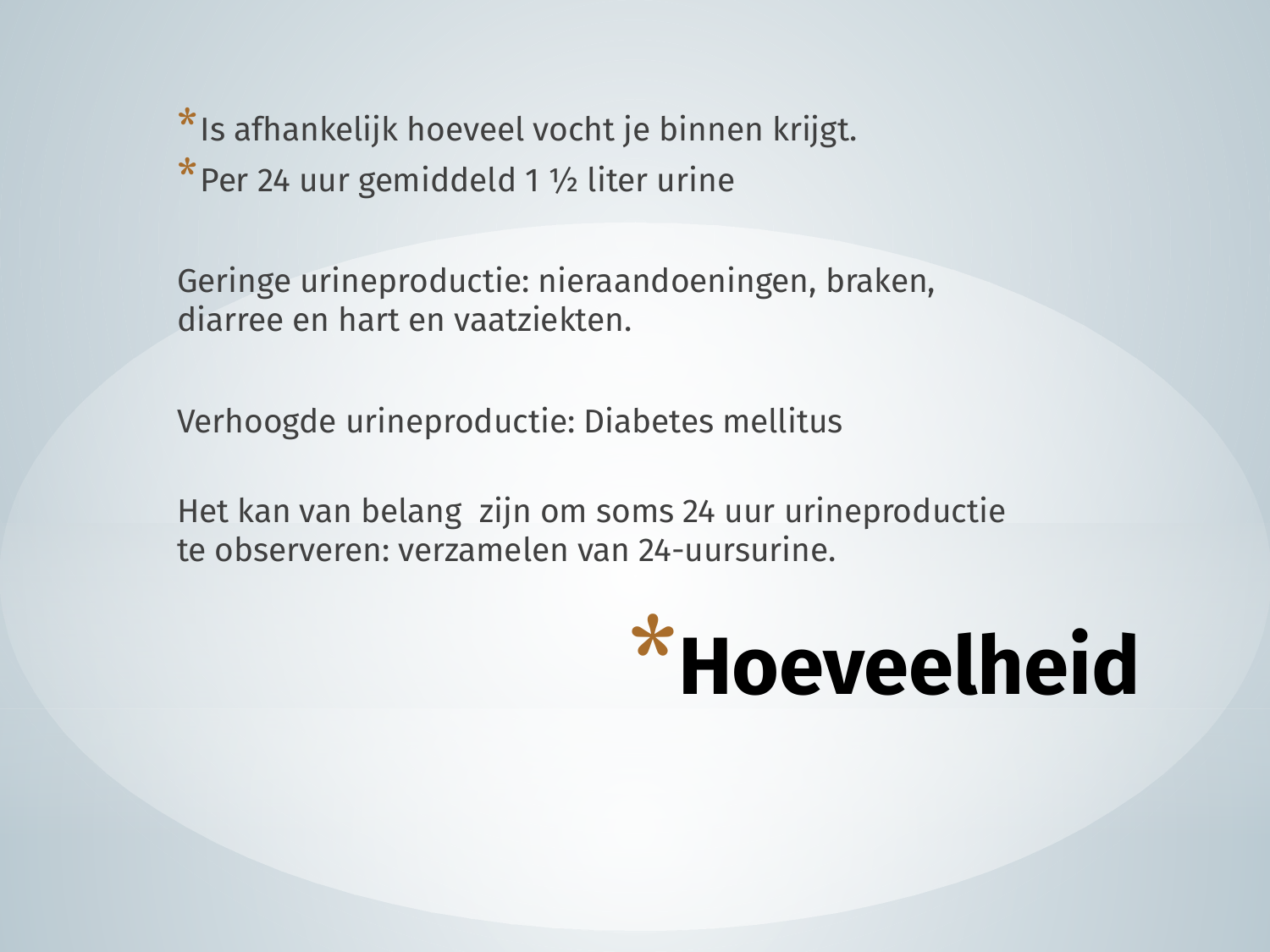

Is afhankelijk hoeveel vocht je binnen krijgt.
Per 24 uur gemiddeld 1 ½ liter urine

Geringe urineproductie: nieraandoeningen, braken, diarree en hart en vaatziekten.

Verhoogde urineproductie: Diabetes mellitus
Het kan van belang  zijn om soms 24 uur urineproductie te observeren: verzamelen van 24-uursurine.

# Hoeveelheid